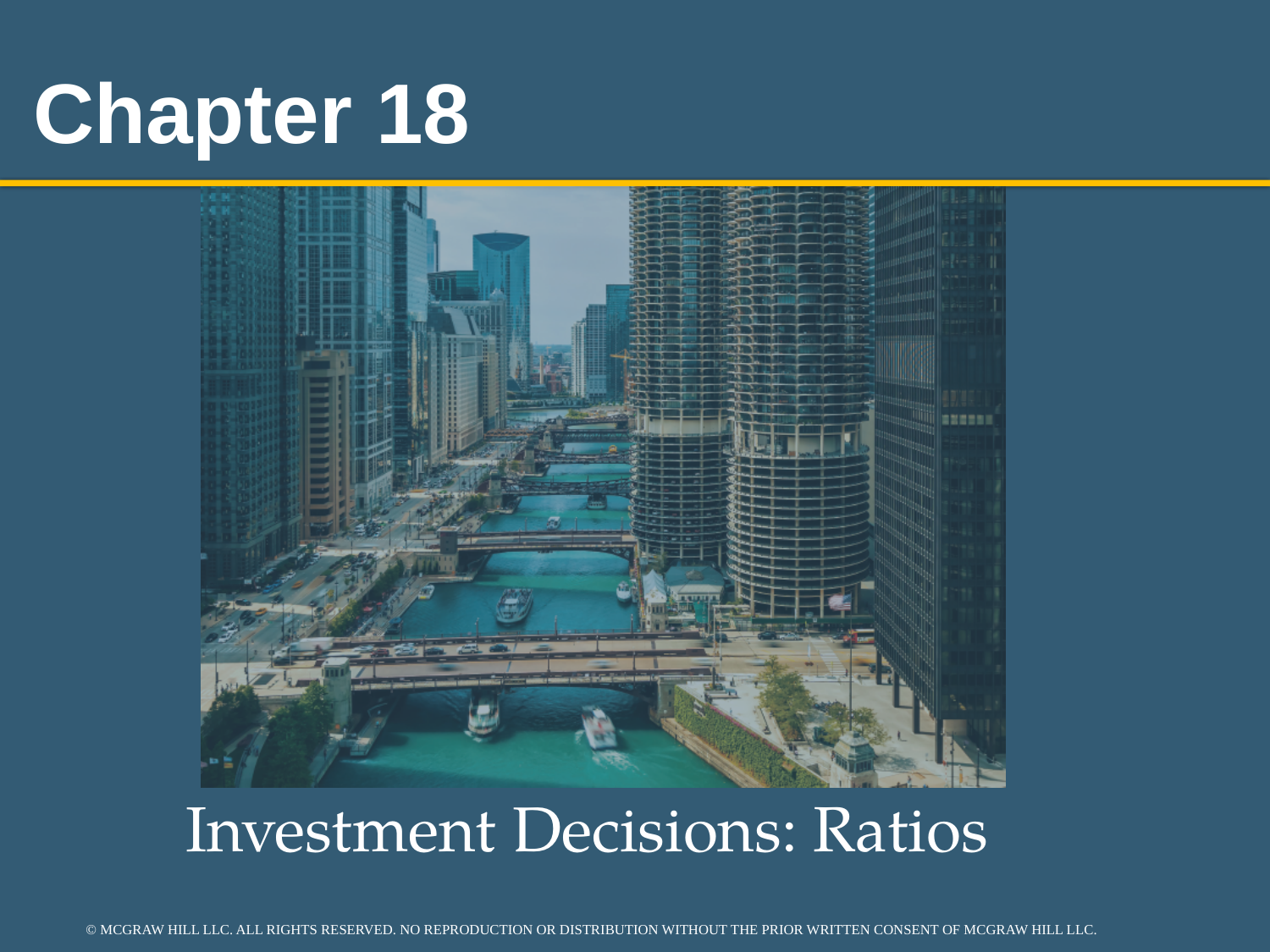

# Chapter 18
Investment Decisions: Ratios
© MCGRAW HILL LLC. ALL RIGHTS RESERVED. NO REPRODUCTION OR DISTRIBUTION WITHOUT THE PRIOR WRITTEN CONSENT OF MCGRAW HILL LLC.